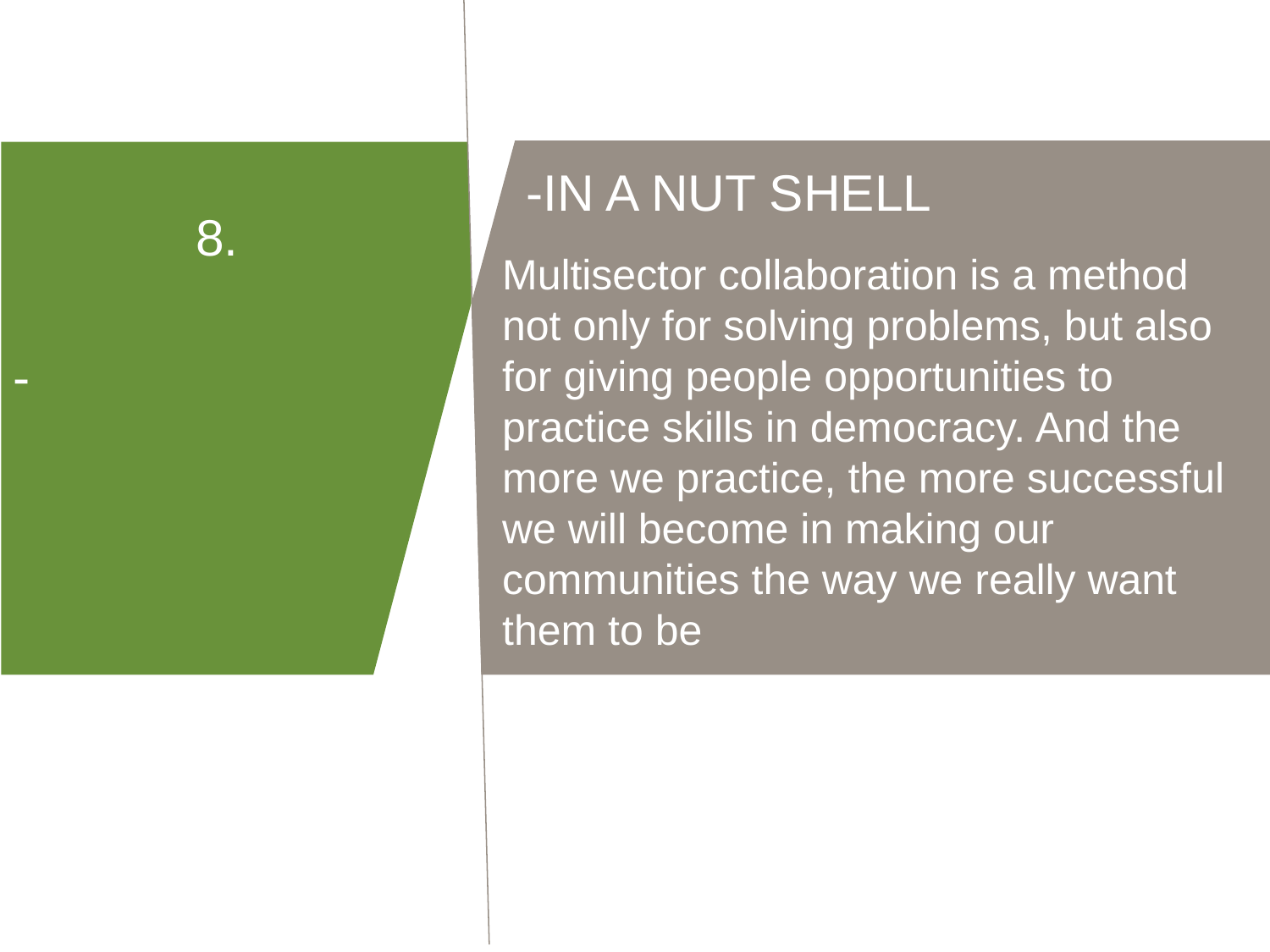

8.
-IN A NUT SHELL
Multisector collaboration is a method not only for solving problems, but also for giving people opportunities to practice skills in democracy. And the more we practice, the more successful we will become in making our communities the way we really want them to be
-